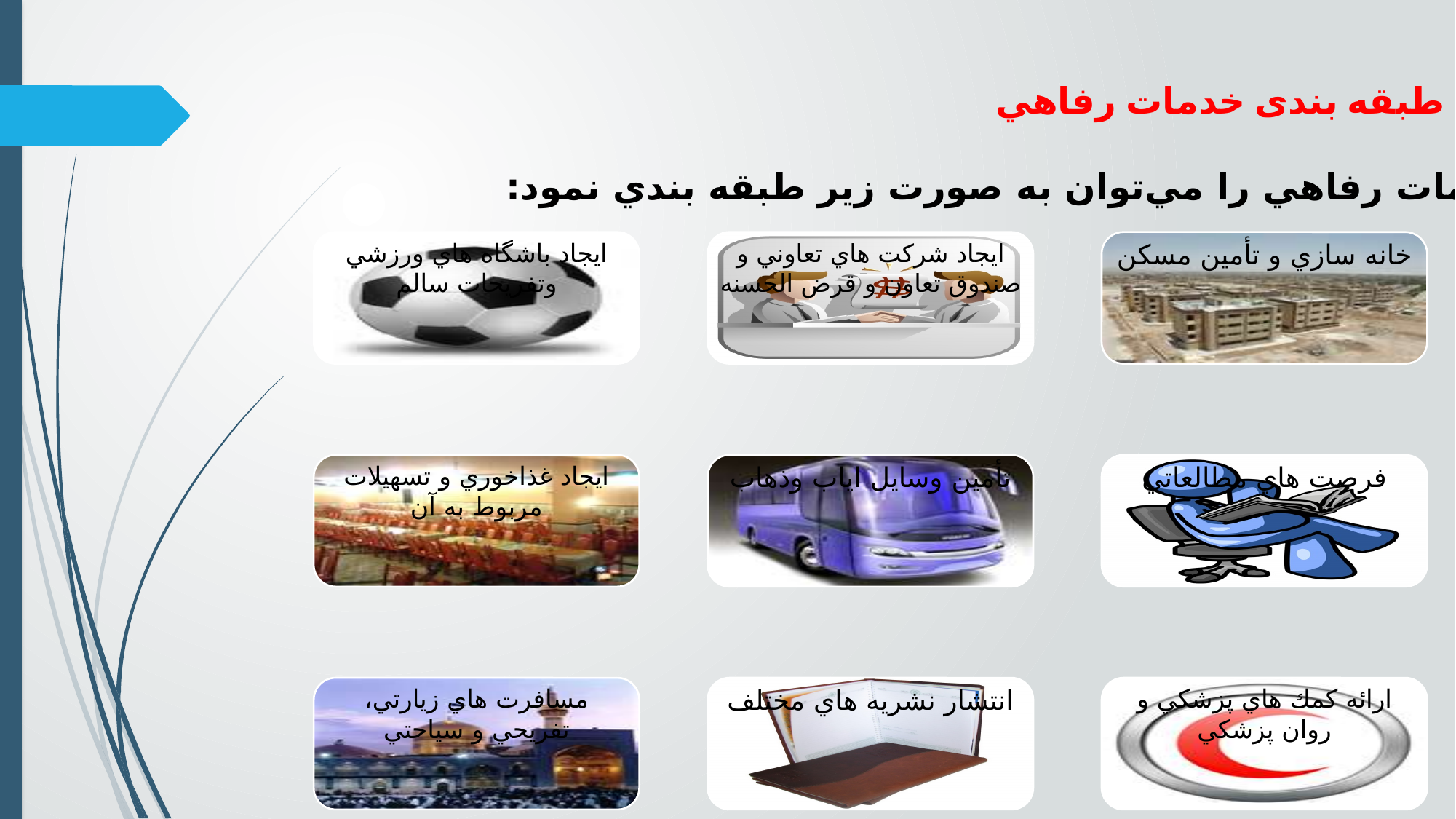

طبقه بندی خدمات رفاهي
خدمات رفاهي را مي‌توان به صورت زير طبقه بندي نمود:
ارائه كمك هاي پزشكي و روان پزشكي
انتشار نشريه هاي مختلف
مسافرت هاي زيارتي، تفريحي و سياحتي
فرصت هاي مطالعاتي
تأمين وسايل اياب وذهاب
خانه سازي و تأمين مسكن
ايجاد شركت هاي تعاوني و صندوق تعاون و قرض الحسنه
ايجاد باشگاه هاي ورزشي وتفريحات سالم